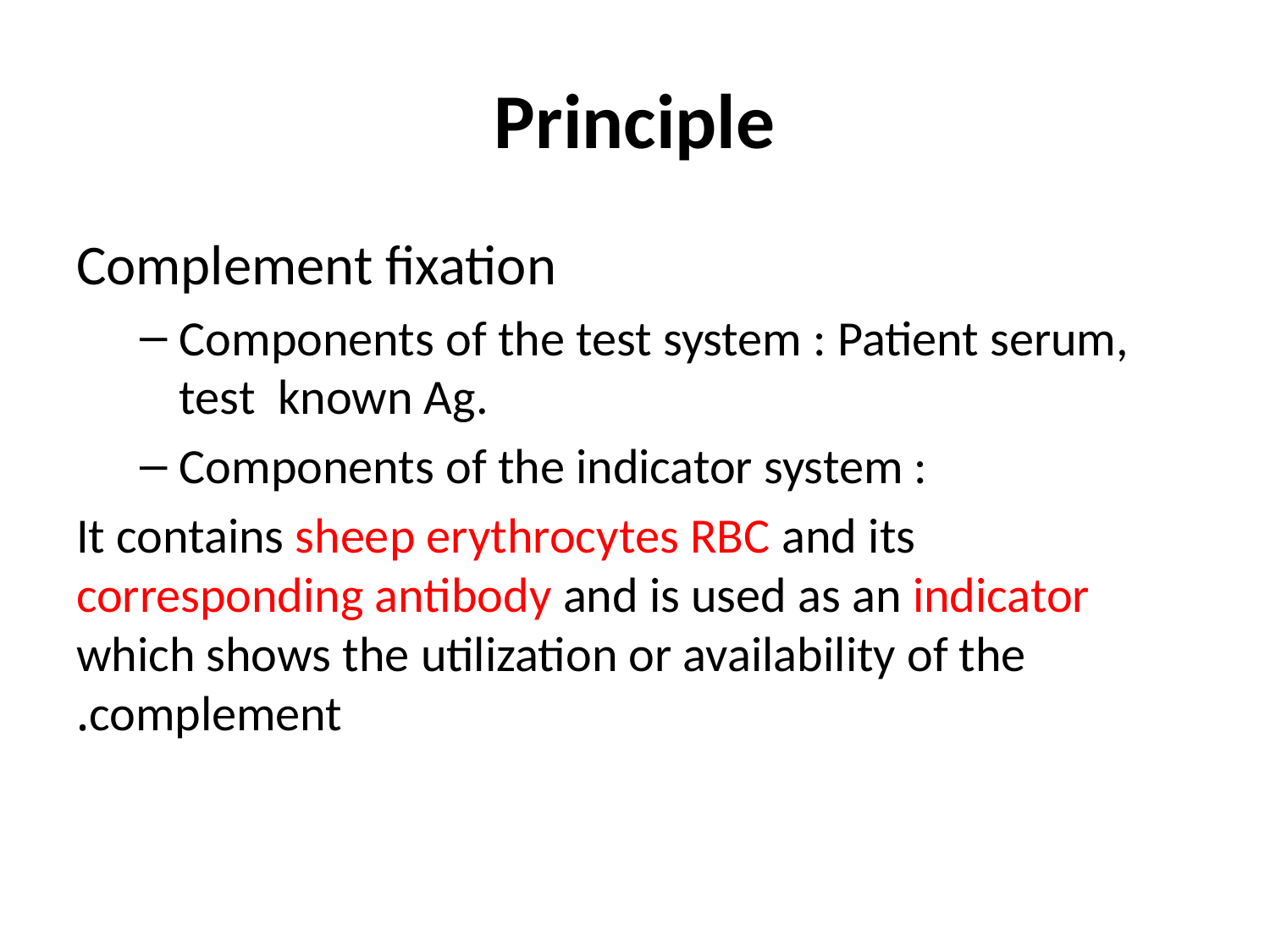

# Principle
Complement fixation
Components of the test system : Patient serum, test  known Ag.
Components of the indicator system :
    It contains sheep erythrocytes RBC and its corresponding antibody and is used as an indicator which shows the utilization or availability of the complement.